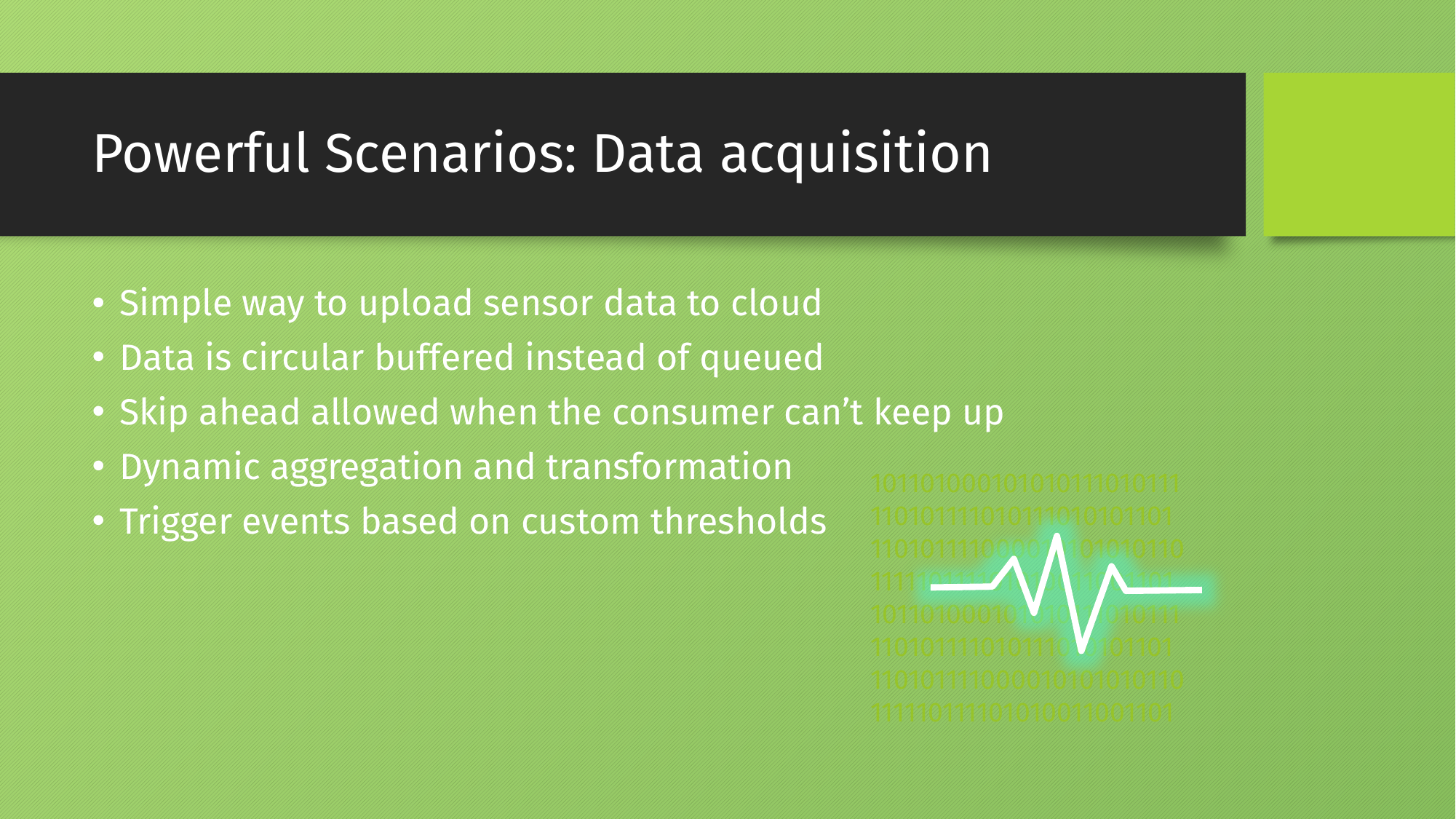

# Powerful Scenarios: Data acquisition
Simple way to upload sensor data to cloud
Data is circular buffered instead of queued
Skip ahead allowed when the consumer can’t keep up
Dynamic aggregation and transformation
Trigger events based on custom thresholds
101101000101010111010111
110101111010111010101101
110101111000010101010110
111110111101010011001101
101101000101010111010111
110101111010111010101101
110101111000010101010110
111110111101010011001101